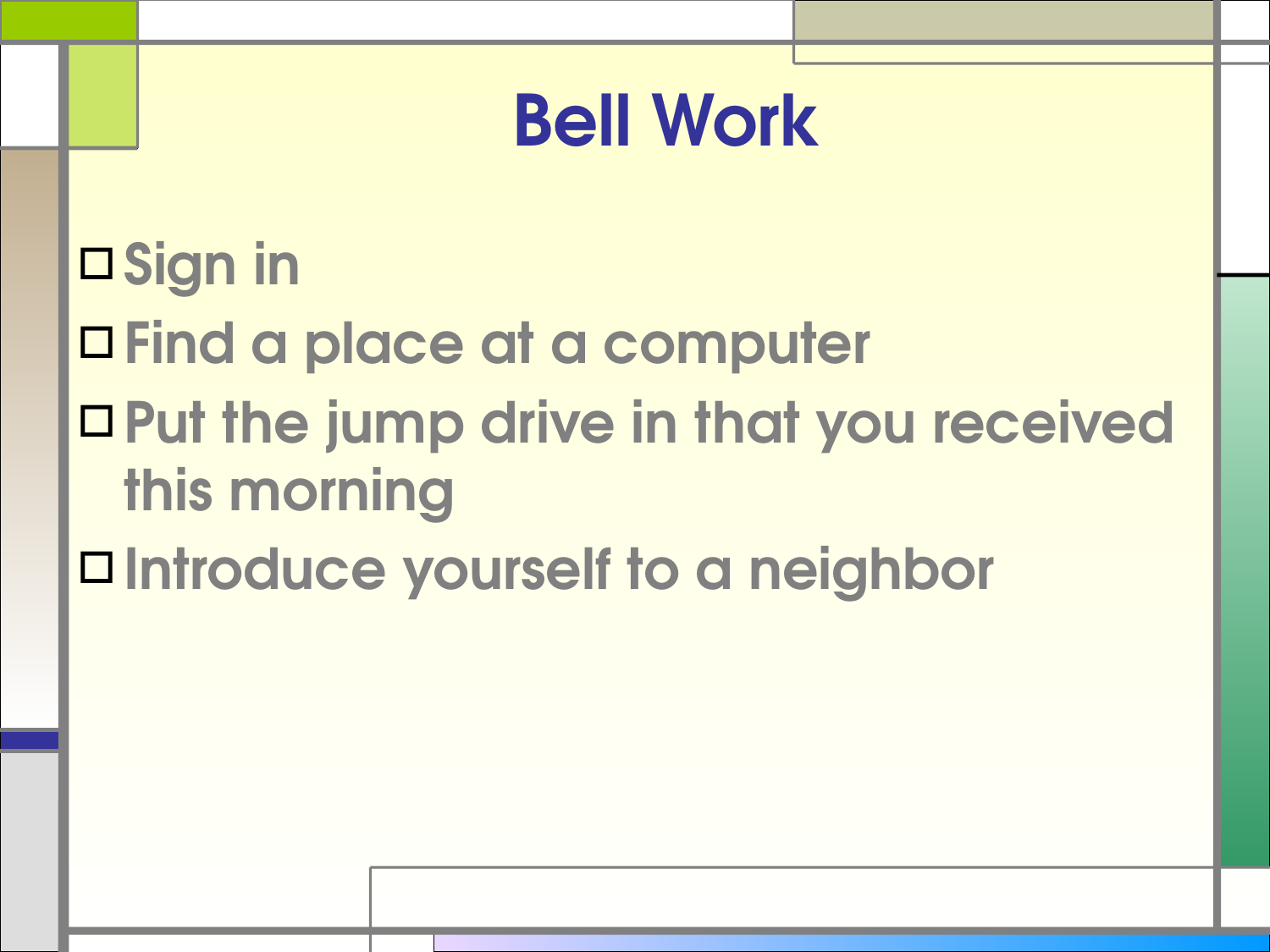

# Bell Work
Sign in
Find a place at a computer
Put the jump drive in that you received this morning
Introduce yourself to a neighbor